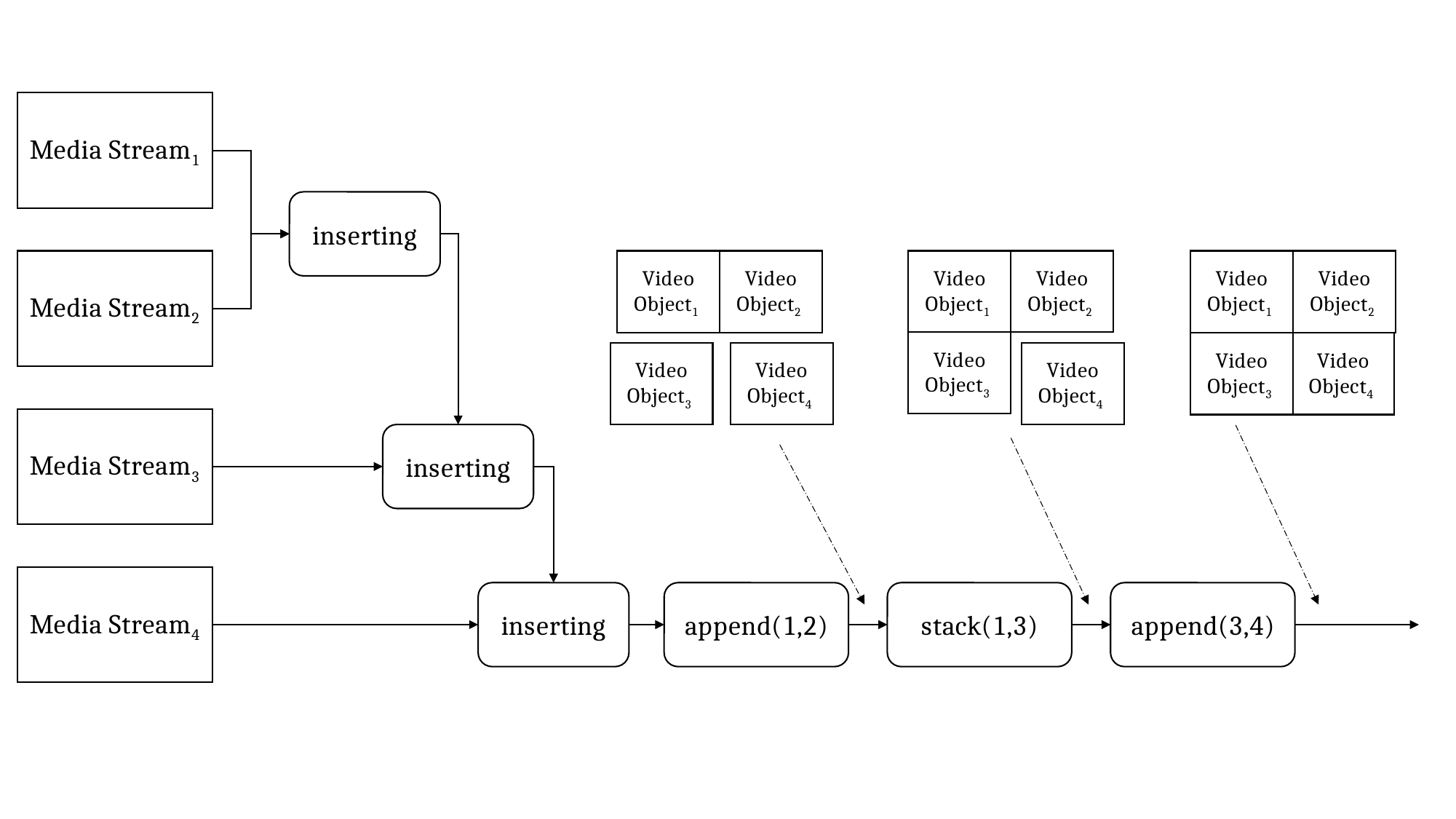

Media Stream1
inserting
Video Object1
Video Object2
Video Object4
Video Object3
Media Stream2
Video Object1
Video Object2
Video Object3
Video Object4
Video Object1
Video Object2
Video Object3
Video Object4
Media Stream3
inserting
Media Stream4
stack(1,3)
append(3,4)
inserting
append(1,2)